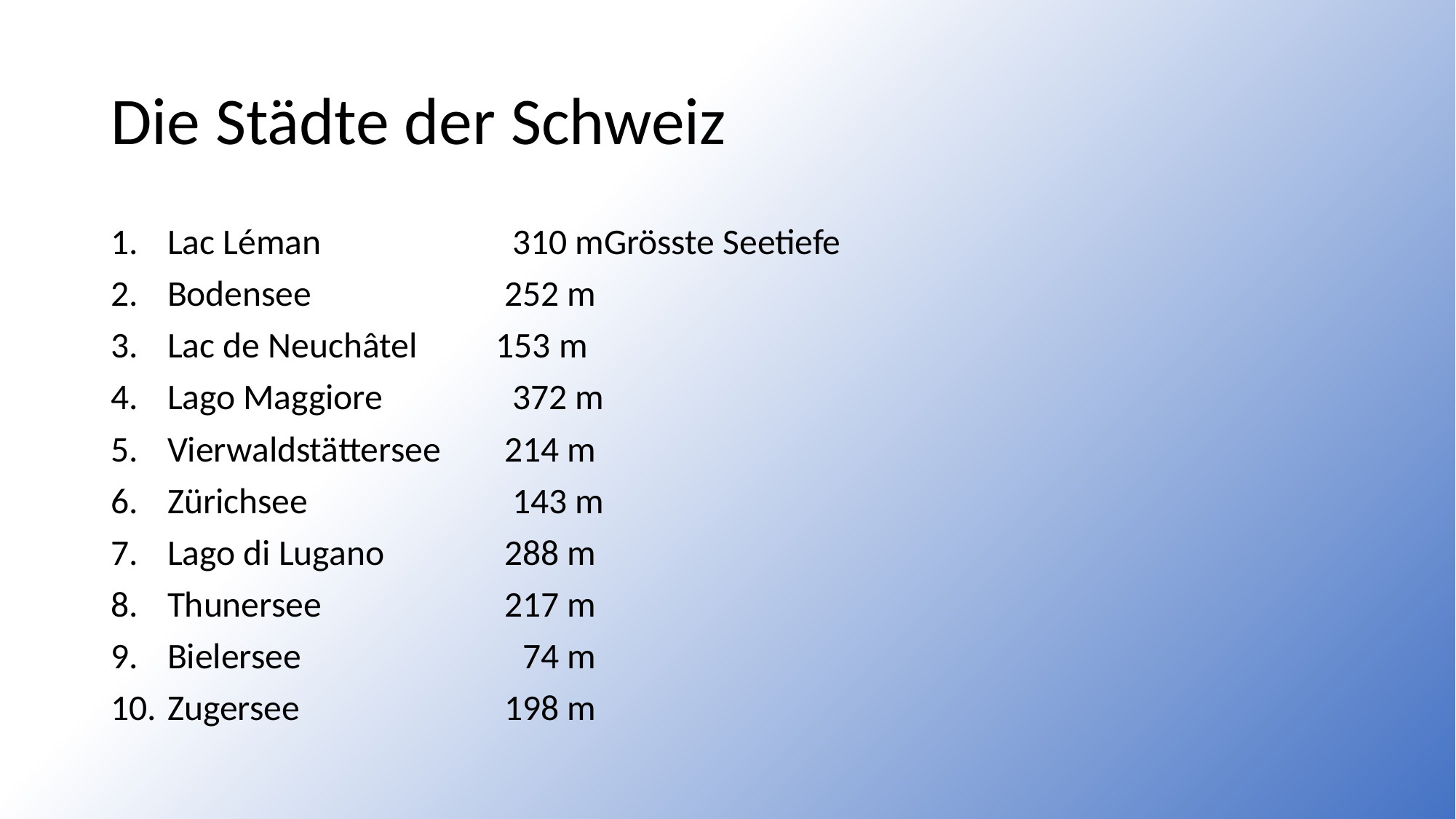

# Die Städte der Schweiz
Lac Léman 	310 m	Grösste Seetiefe
Bodensee 	252 m
Lac de Neuchâtel	153 m
Lago Maggiore 	372 m
Vierwaldstättersee 	214 m
Zürichsee 	143 m
Lago di Lugano 	288 m
Thunersee	217 m
Bielersee	74 m
Zugersee 	198 m